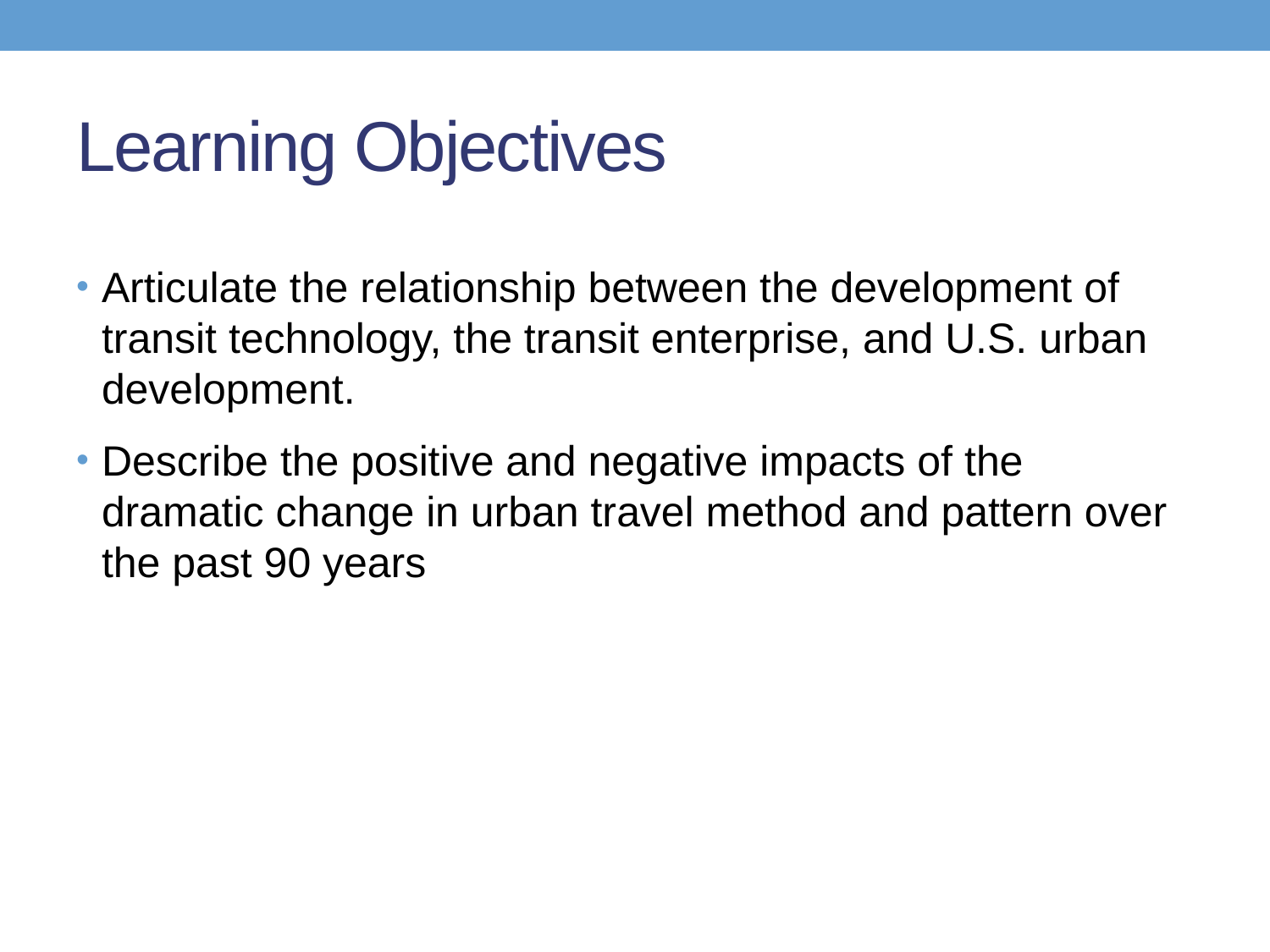

# Learning Objectives
Articulate the relationship between the development of transit technology, the transit enterprise, and U.S. urban development.
Describe the positive and negative impacts of the dramatic change in urban travel method and pattern over the past 90 years